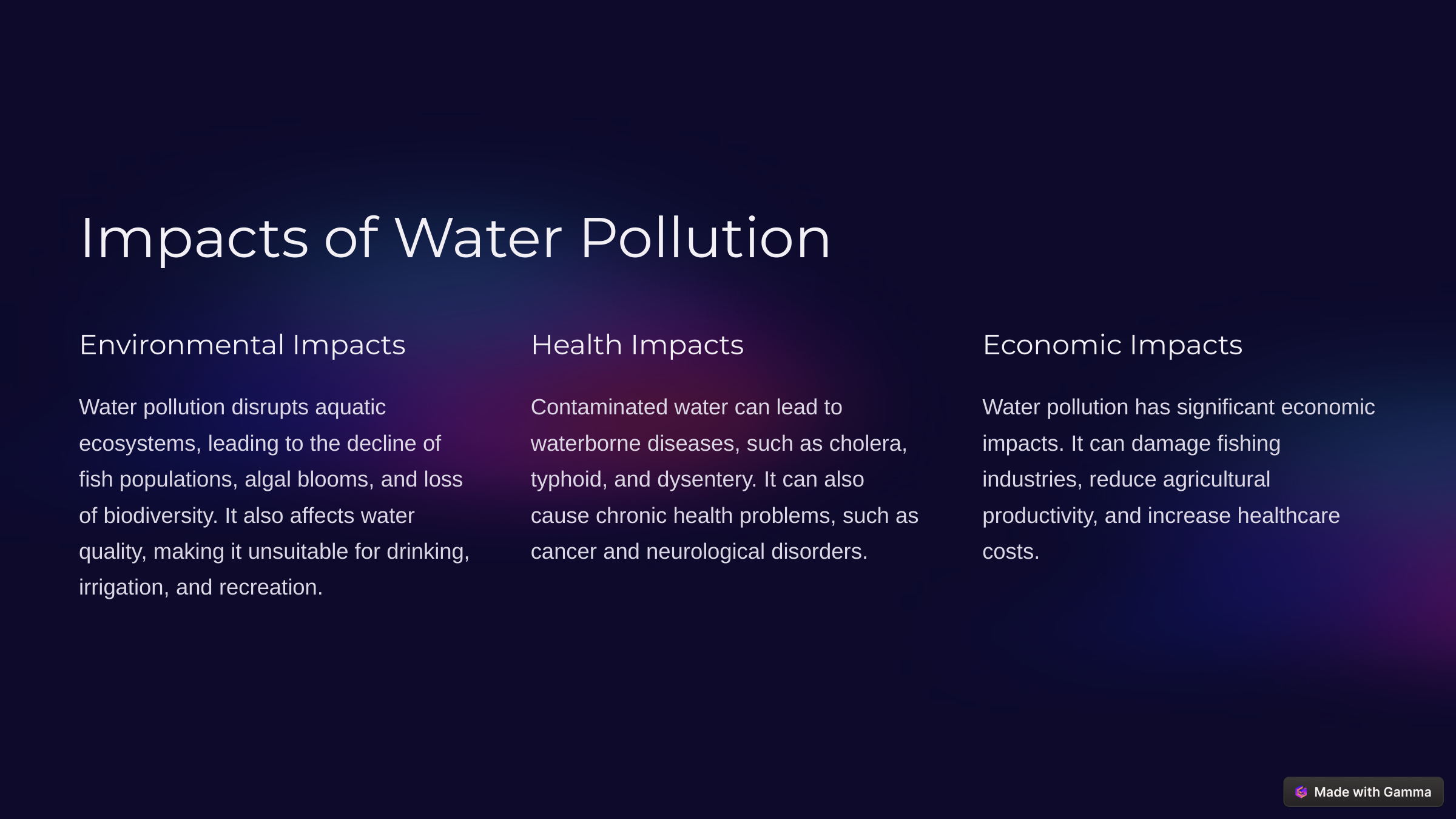

Impacts of Water Pollution
Environmental Impacts
Health Impacts
Economic Impacts
Water pollution disrupts aquatic ecosystems, leading to the decline of fish populations, algal blooms, and loss of biodiversity. It also affects water quality, making it unsuitable for drinking, irrigation, and recreation.
Contaminated water can lead to waterborne diseases, such as cholera, typhoid, and dysentery. It can also cause chronic health problems, such as cancer and neurological disorders.
Water pollution has significant economic impacts. It can damage fishing industries, reduce agricultural productivity, and increase healthcare costs.